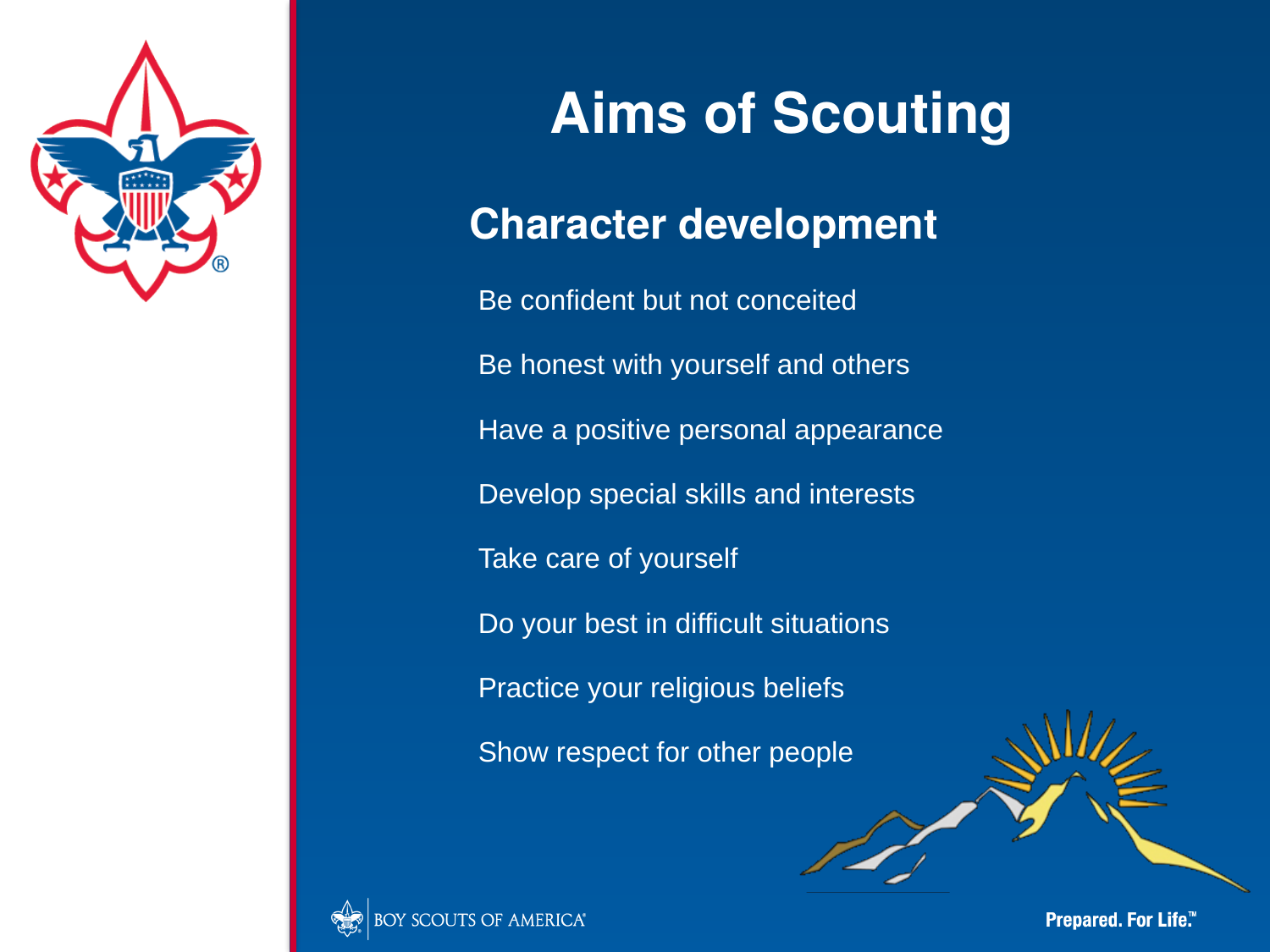

Aims of Scouting
Character development

Be confident but not conceited

Be honest with yourself and others

Have a positive personal appearance

Develop special skills and interests

Take care of yourself

Do your best in difficult situations

Practice your religious beliefs

Show respect for other people